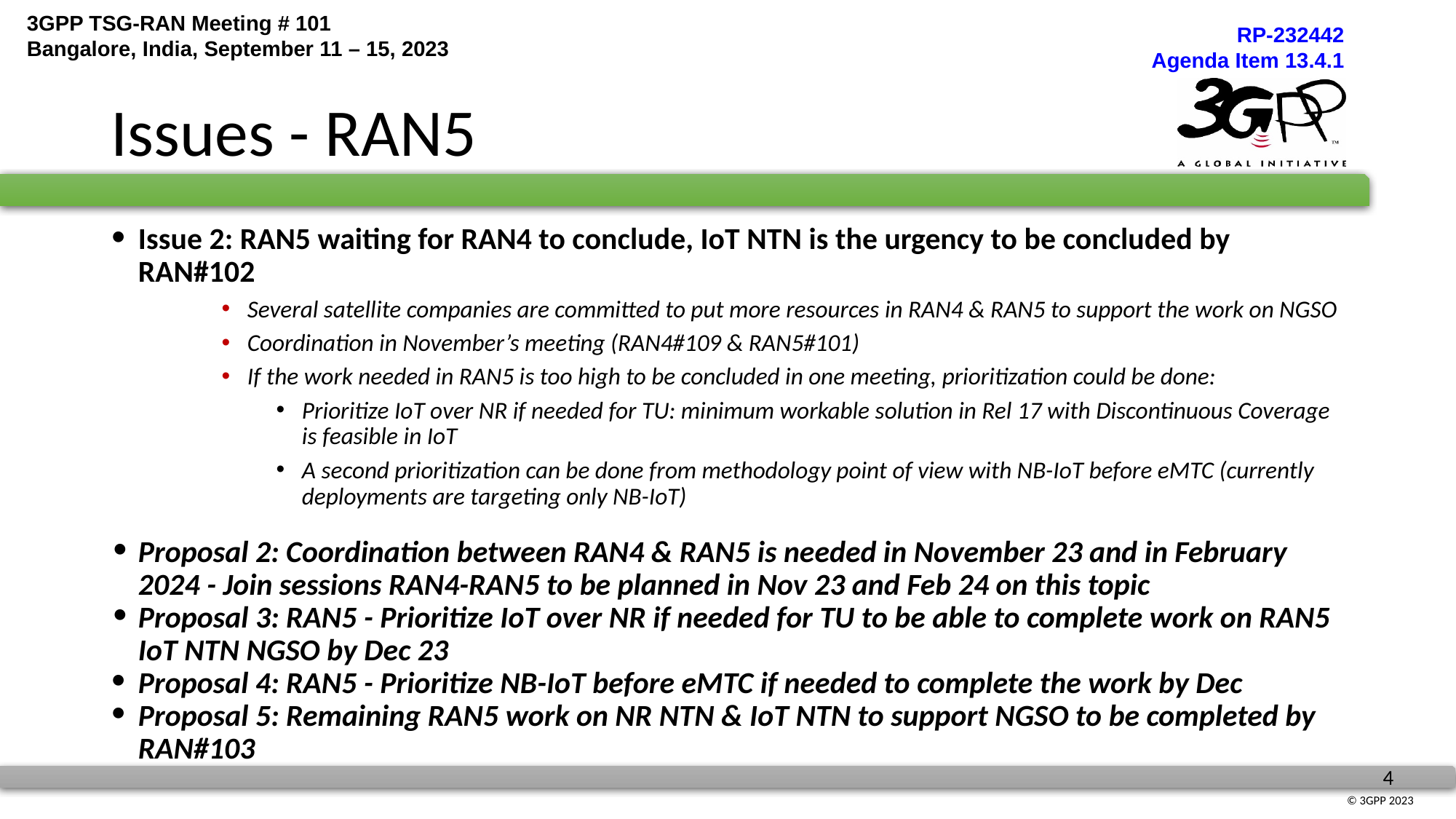

# Issues - RAN5
Issue 2: RAN5 waiting for RAN4 to conclude, IoT NTN is the urgency to be concluded by RAN#102
Several satellite companies are committed to put more resources in RAN4 & RAN5 to support the work on NGSO
Coordination in November’s meeting (RAN4#109 & RAN5#101)
If the work needed in RAN5 is too high to be concluded in one meeting, prioritization could be done:
Prioritize IoT over NR if needed for TU: minimum workable solution in Rel 17 with Discontinuous Coverage is feasible in IoT
A second prioritization can be done from methodology point of view with NB-IoT before eMTC (currently deployments are targeting only NB-IoT)

Proposal 2: Coordination between RAN4 & RAN5 is needed in November 23 and in February 2024 - Join sessions RAN4-RAN5 to be planned in Nov 23 and Feb 24 on this topic
Proposal 3: RAN5 - Prioritize IoT over NR if needed for TU to be able to complete work on RAN5 IoT NTN NGSO by Dec 23
Proposal 4: RAN5 - Prioritize NB-IoT before eMTC if needed to complete the work by Dec
Proposal 5: Remaining RAN5 work on NR NTN & IoT NTN to support NGSO to be completed by RAN#103